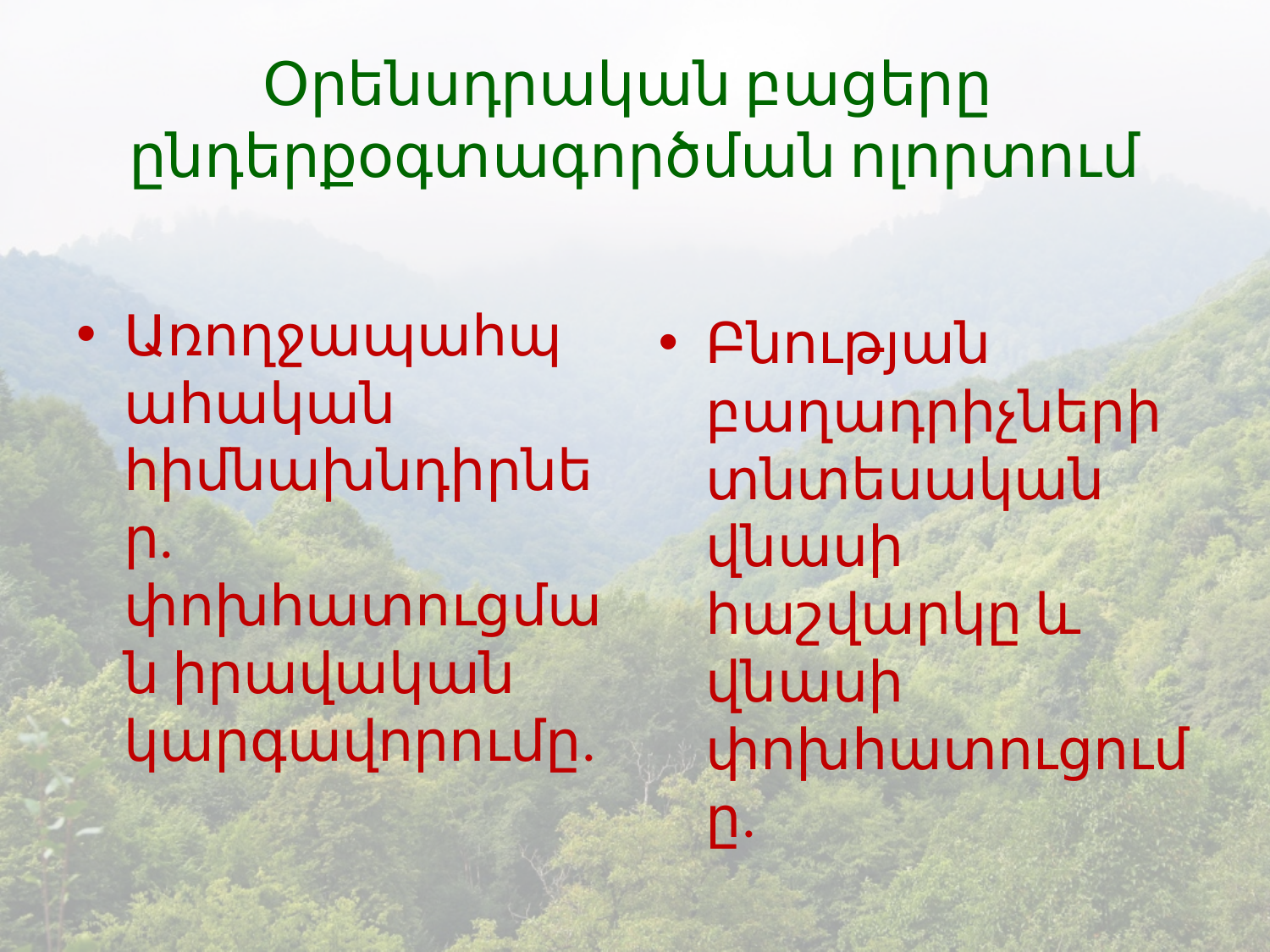

# Օրենսդրական բացերը  ընդերքօգտագործման ոլորտում

Առողջապահպահական հիմնախնդիրներ. փոխհատուցման իրավական կարգավորումը.

Բնության բաղադրիչների տնտեսական վնասի հաշվարկը և վնասի փոխհատուցումը.